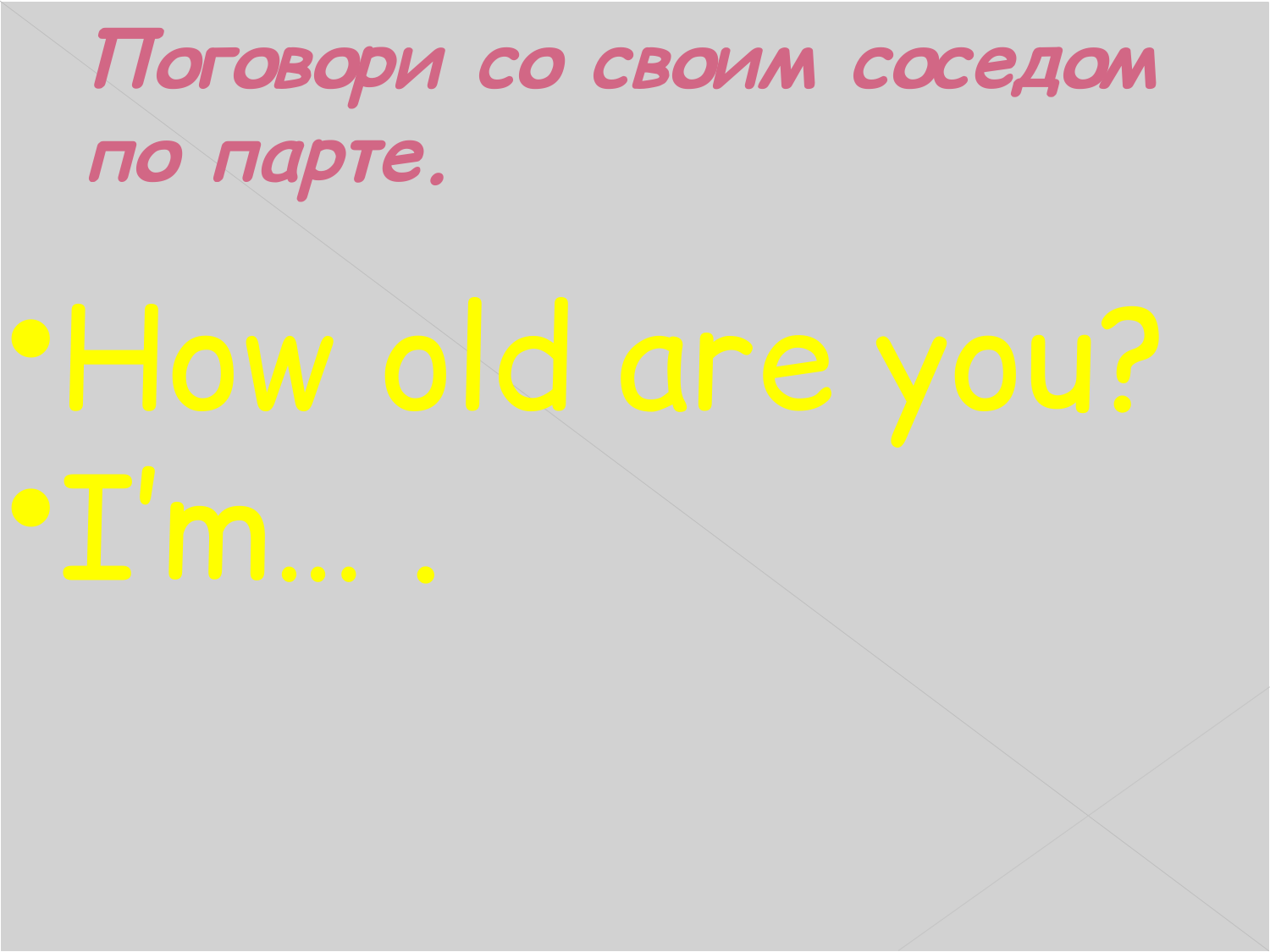

Поговори со своим соседом по парте.

How old are you?
I’m… .